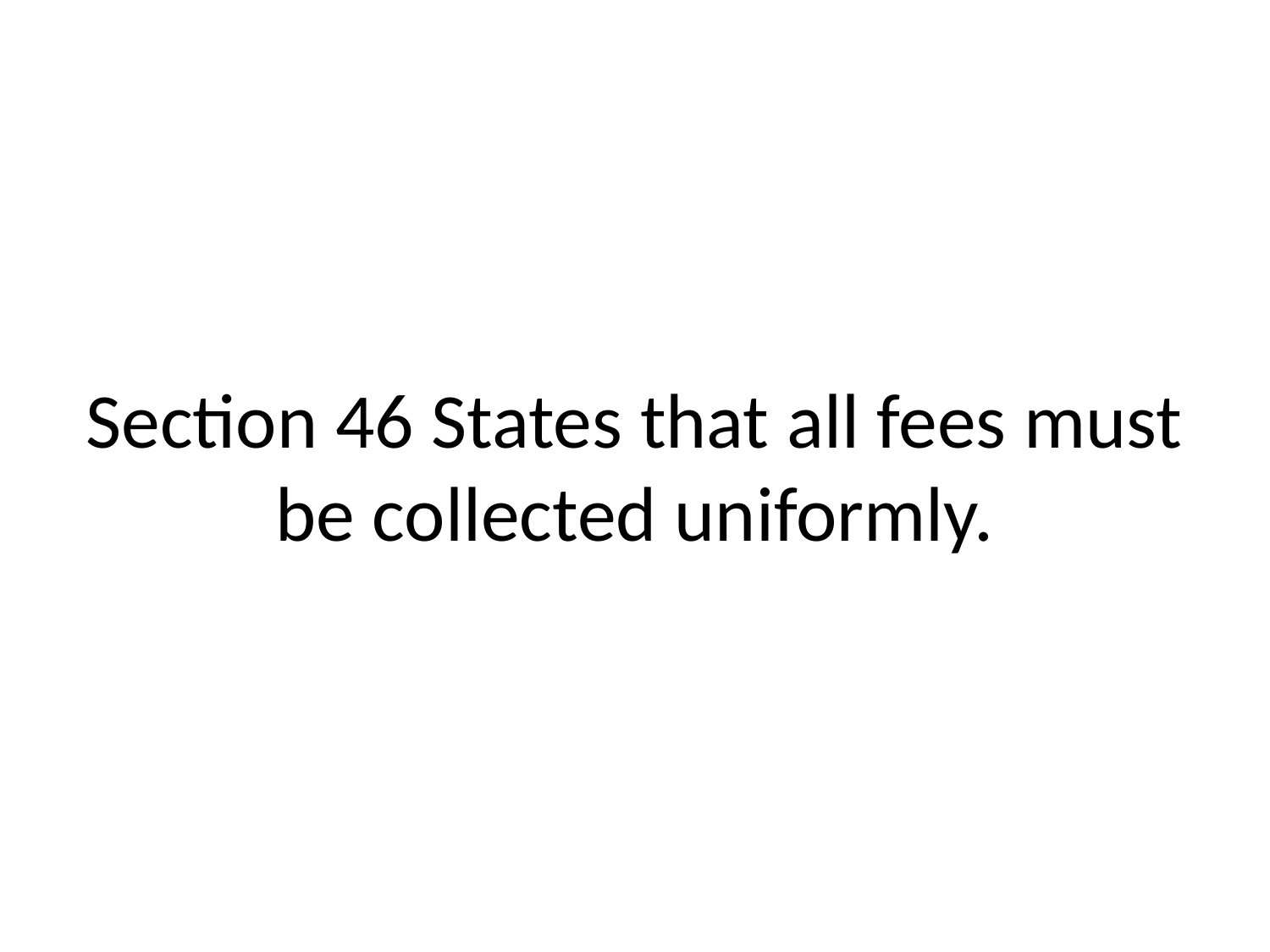

# Section 46 States that all fees must be collected uniformly.